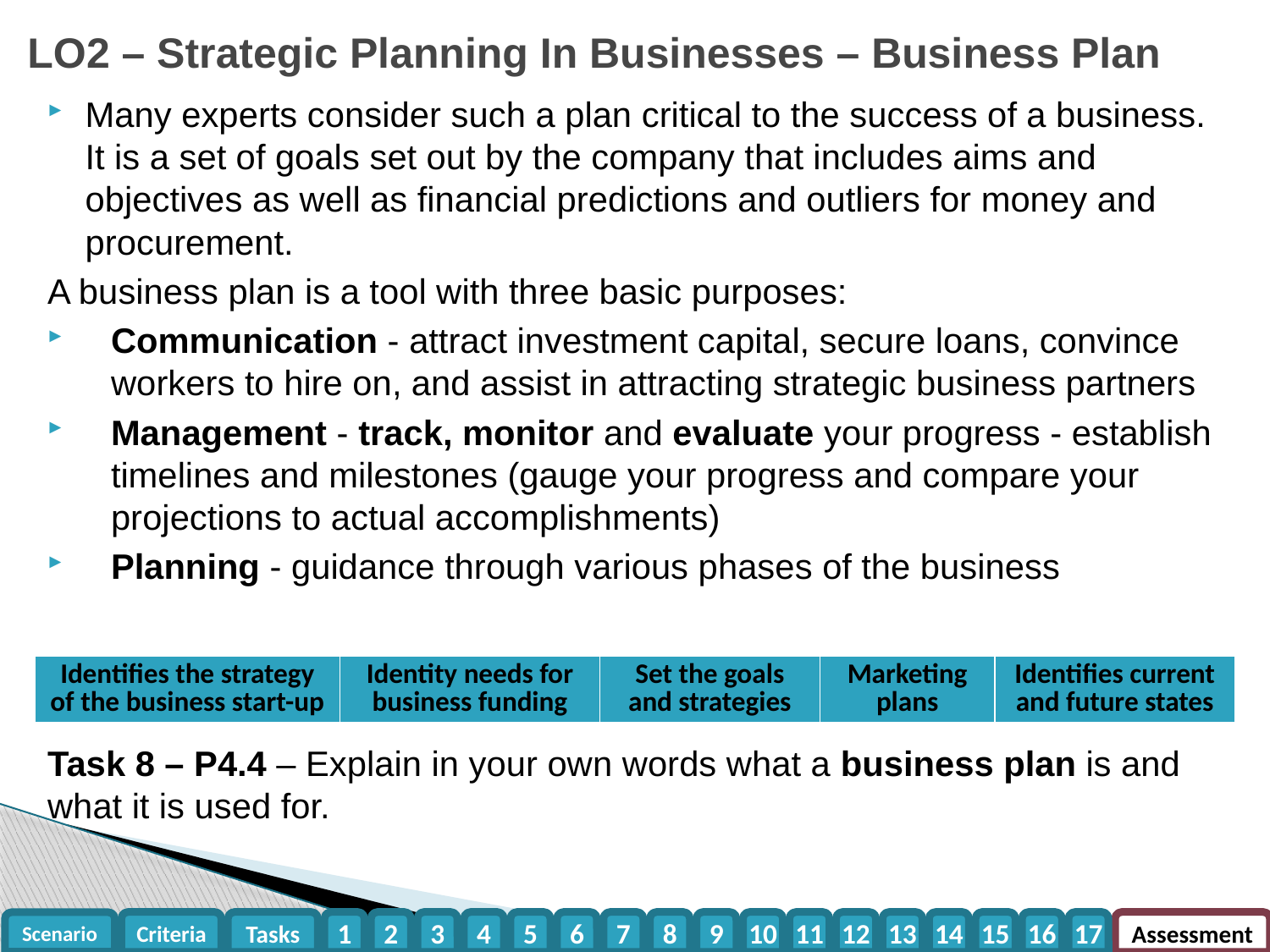

LO2 – Strategic Planning In Businesses – Business Plan
Many experts consider such a plan critical to the success of a business. It is a set of goals set out by the company that includes aims and objectives as well as financial predictions and outliers for money and procurement.
A business plan is a tool with three basic purposes:
Communication - attract investment capital, secure loans, convince workers to hire on, and assist in attracting strategic business partners
Management - track, monitor and evaluate your progress - establish timelines and milestones (gauge your progress and compare your projections to actual accomplishments)
Planning - guidance through various phases of the business

Task 8 – P4.4 – Explain in your own words what a business plan is and what it is used for.
| Identifies the strategy of the business start-up | Identity needs for business funding | Set the goals and strategies | Marketing plans | Identifies current and future states |
| --- | --- | --- | --- | --- |